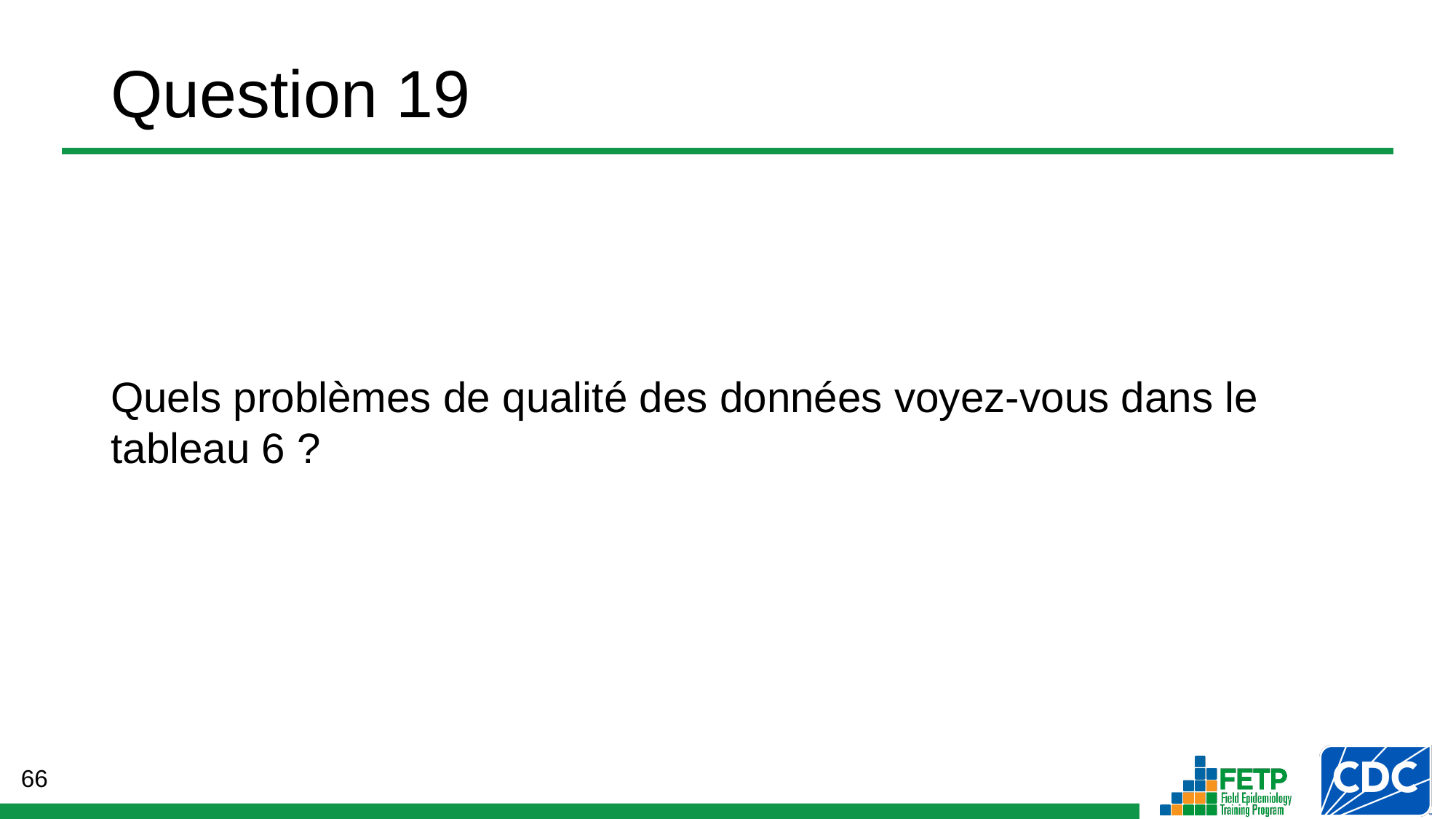

# Question 19
Quels problèmes de qualité des données voyez-vous dans le tableau 6 ?